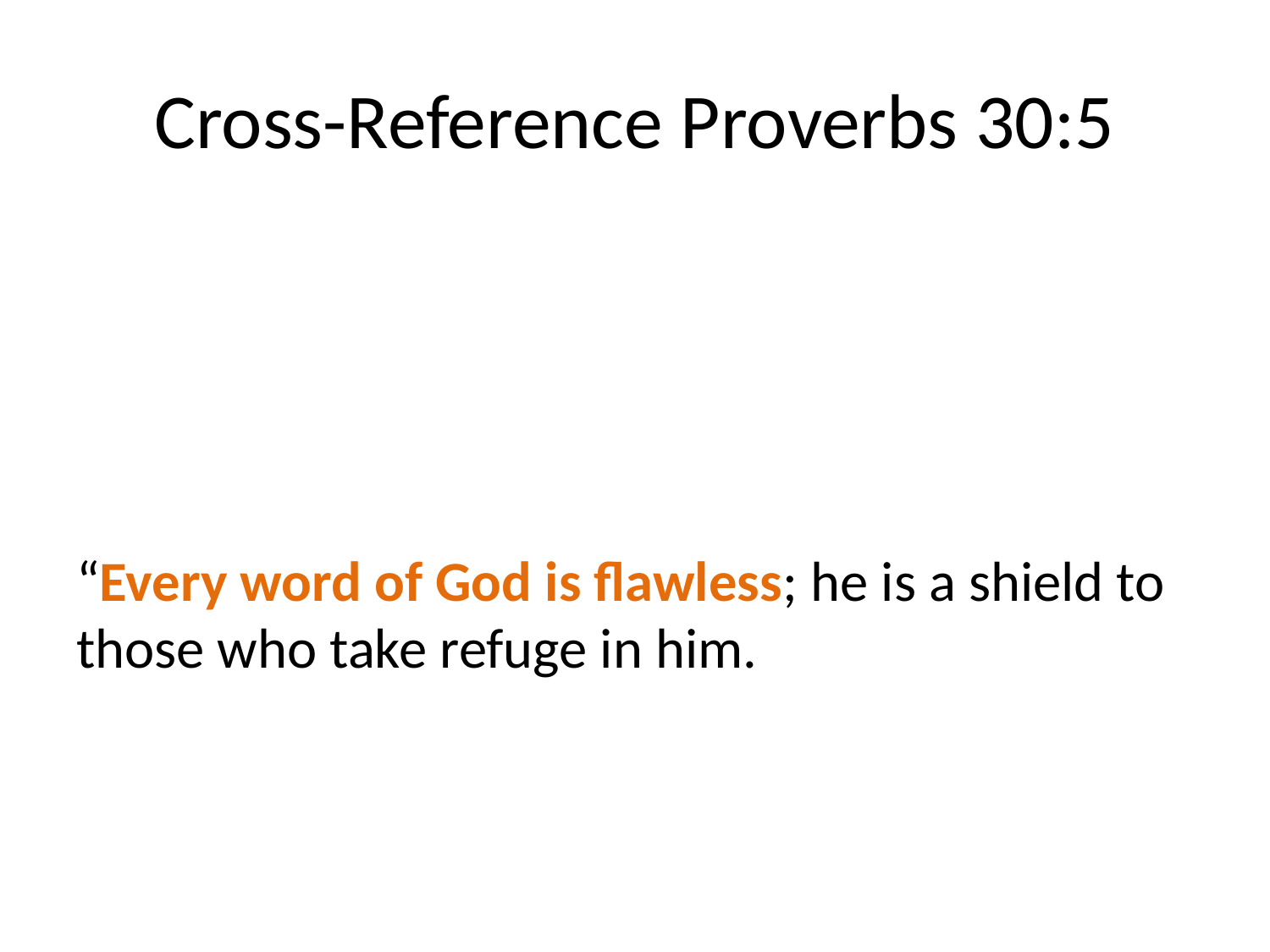

# Cross-Reference Proverbs 30:5

“Every word of God is flawless; he is a shield to those who take refuge in him.